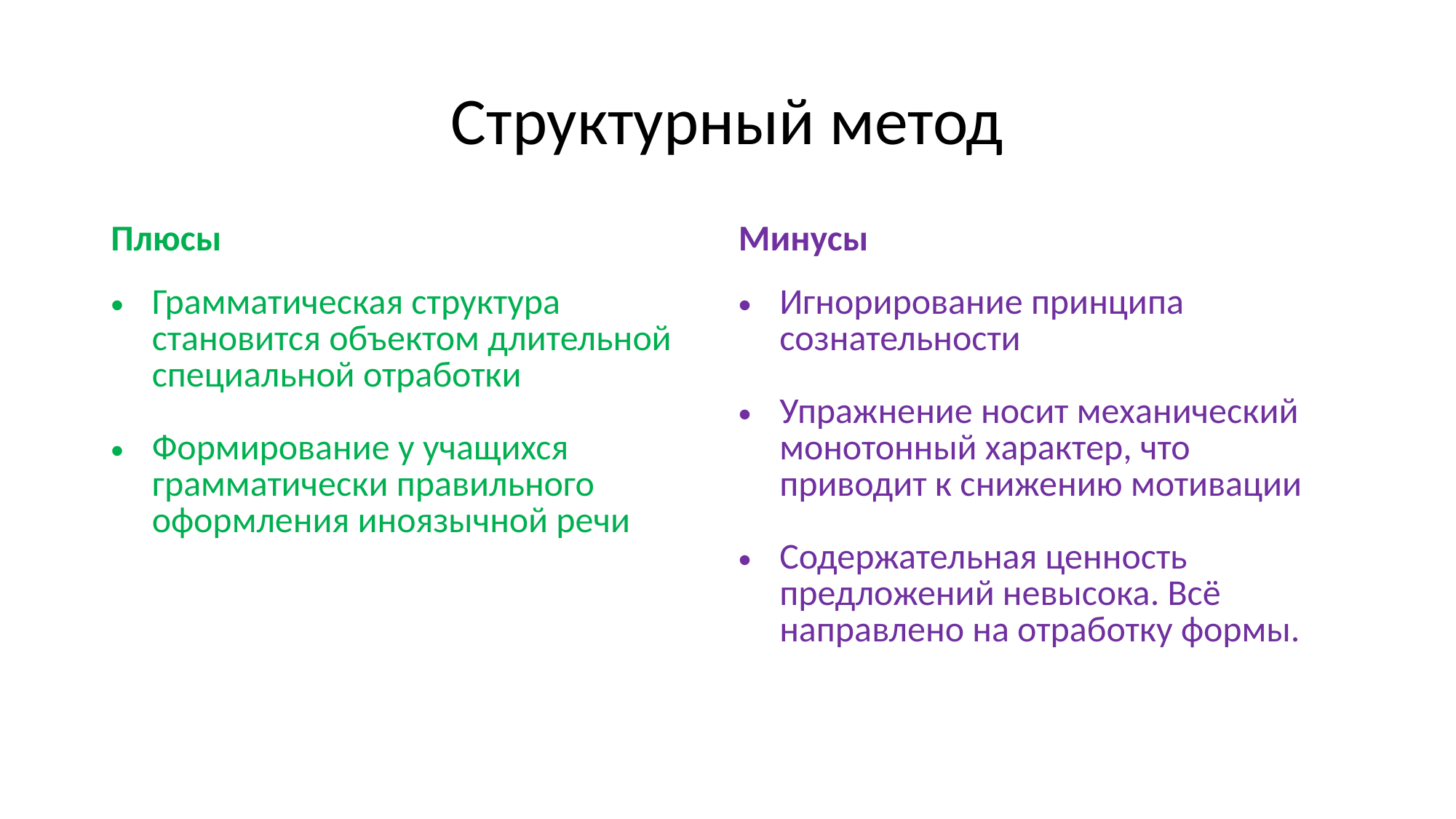

# Структурный метод
| Плюсы | Минусы |
| --- | --- |
| Грамматическая структура становится объектом длительной специальной отработки Формирование у учащихся грамматически правильного оформления иноязычной речи | Игнорирование принципа сознательности Упражнение носит механический монотонный характер, что приводит к снижению мотивации Содержательная ценность предложений невысока. Всё направлено на отработку формы. |